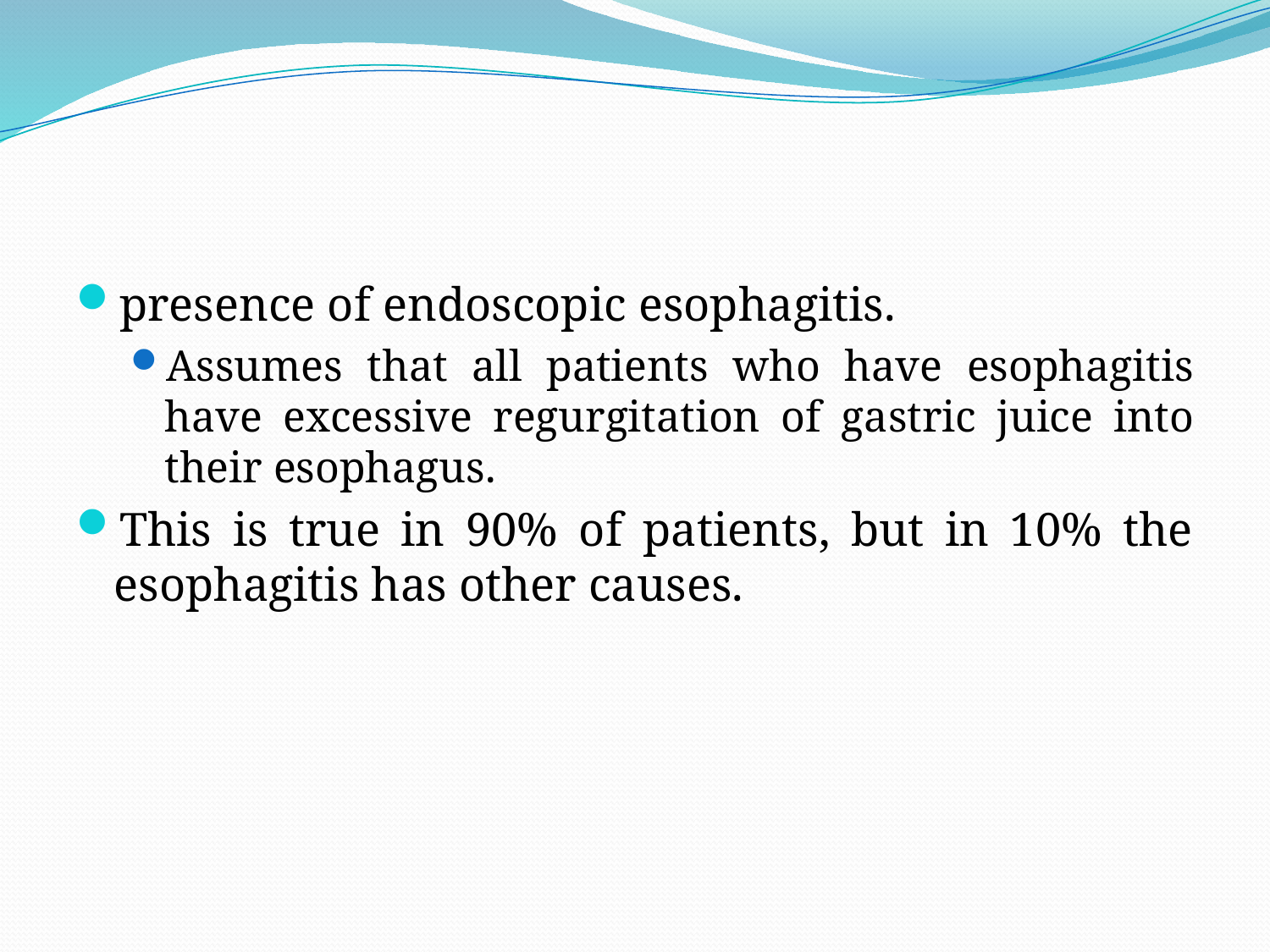

#
presence of endoscopic esophagitis.
Assumes that all patients who have esophagitis have excessive regurgitation of gastric juice into their esophagus.
This is true in 90% of patients, but in 10% the esophagitis has other causes.